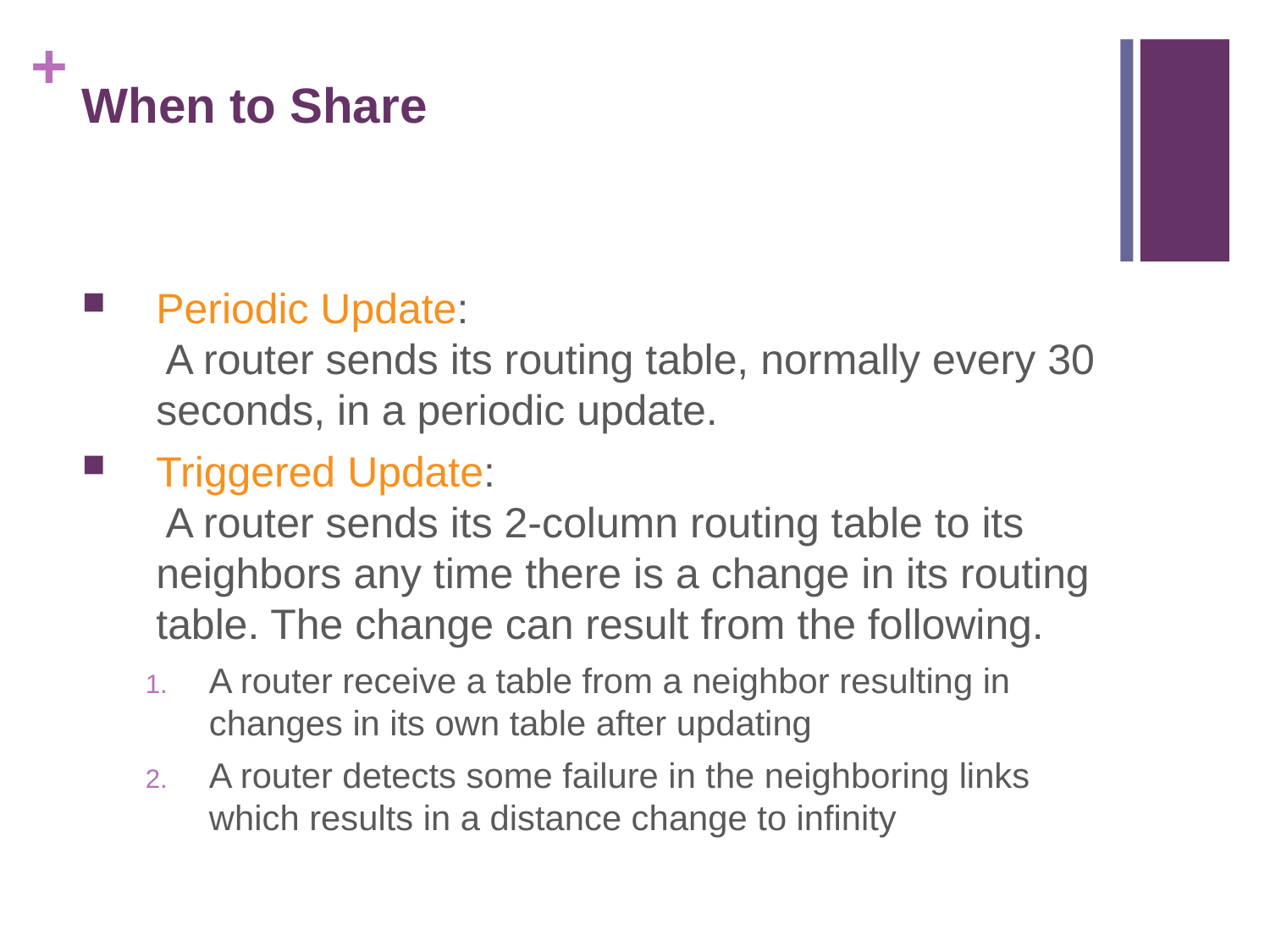

# When to Share
Periodic Update:
 A router sends its routing table, normally every 30 seconds, in a periodic update.
Triggered Update:
 A router sends its 2-column routing table to its neighbors any time there is a change in its routing table. The change can result from the following.
A router receive a table from a neighbor resulting in changes in its own table after updating
A router detects some failure in the neighboring links which results in a distance change to infinity